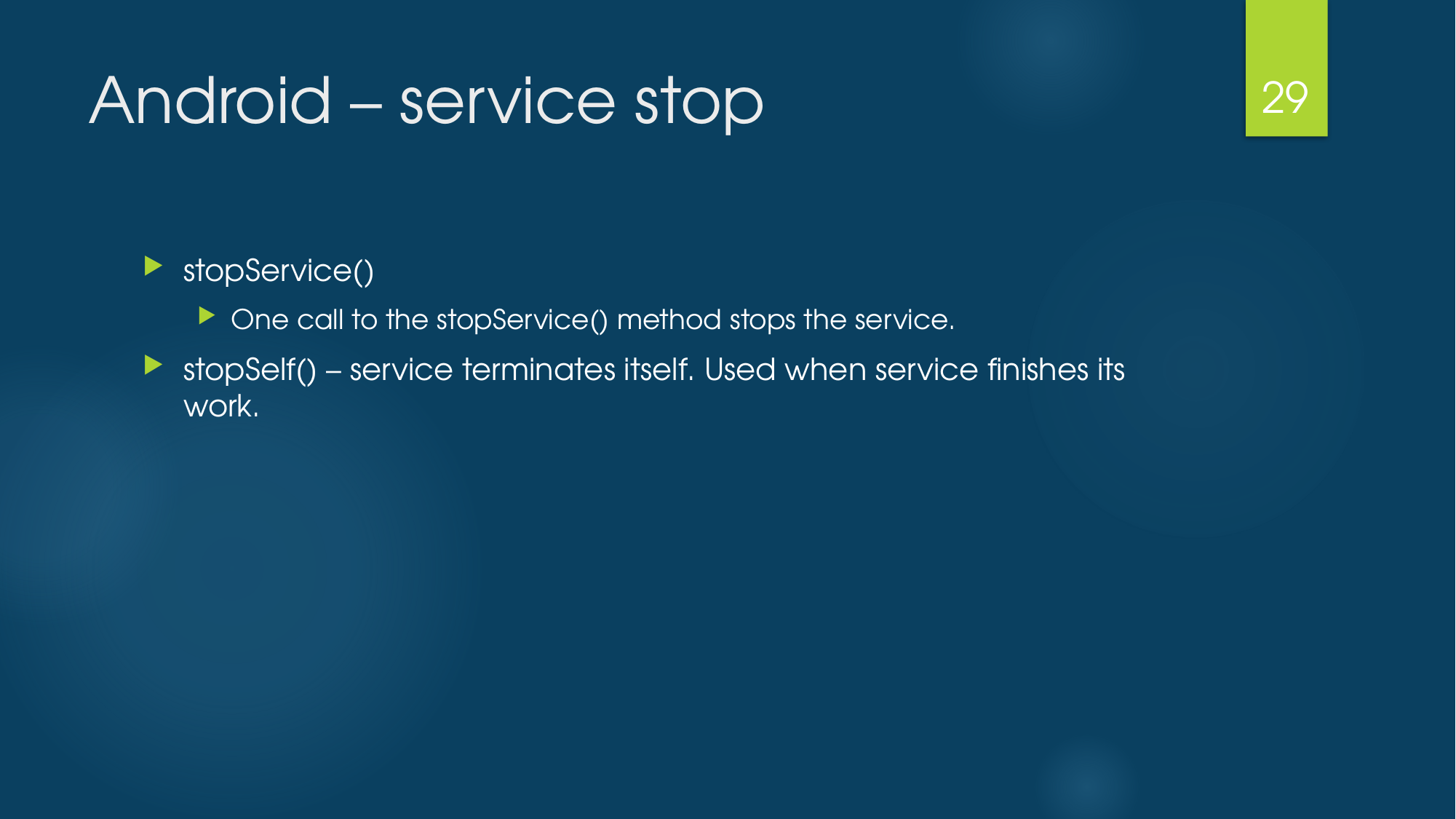

29
# Android – service stop
stopService()
One call to the stopService() method stops the service.
stopSelf() – service terminates itself. Used when service finishes its work.